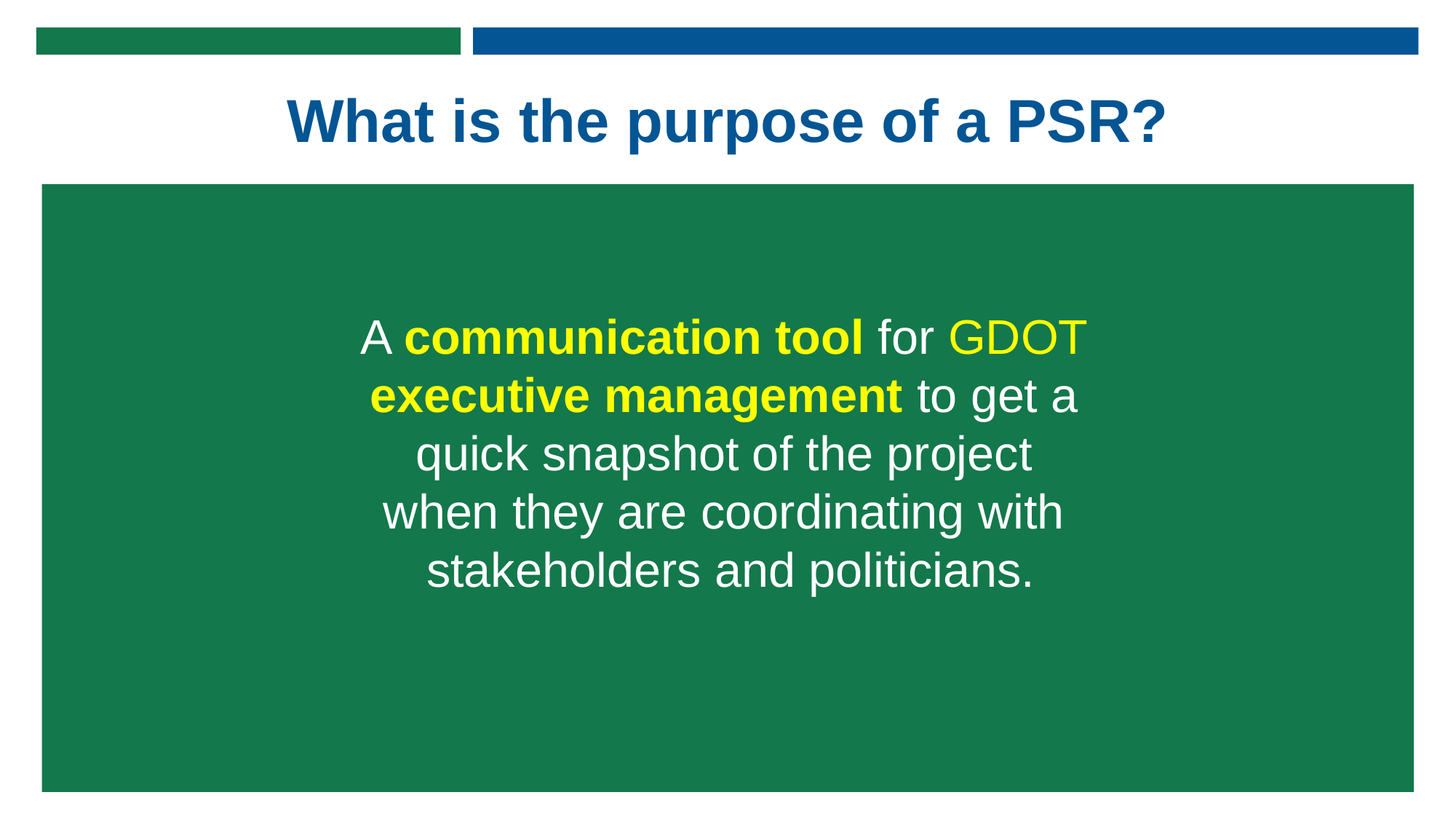

# What is the purpose of a PSR?

A communication tool for GDOT
executive management to get a
quick snapshot of the project
when they are coordinating with
stakeholders and politicians.